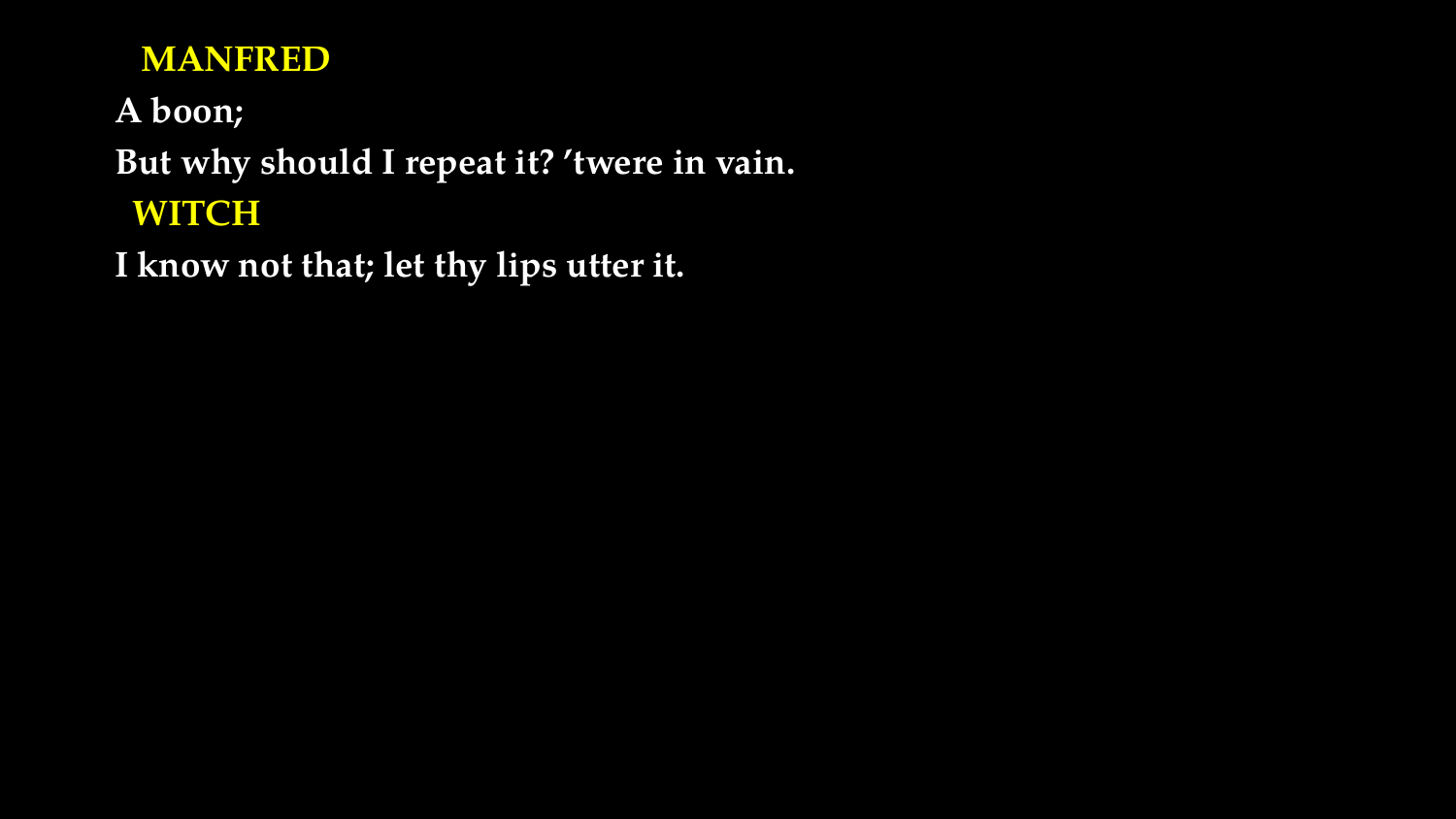

# Manfred A boon; But why should I repeat it? ’twere in vain. WITCH I know not that; let thy lips utter it.